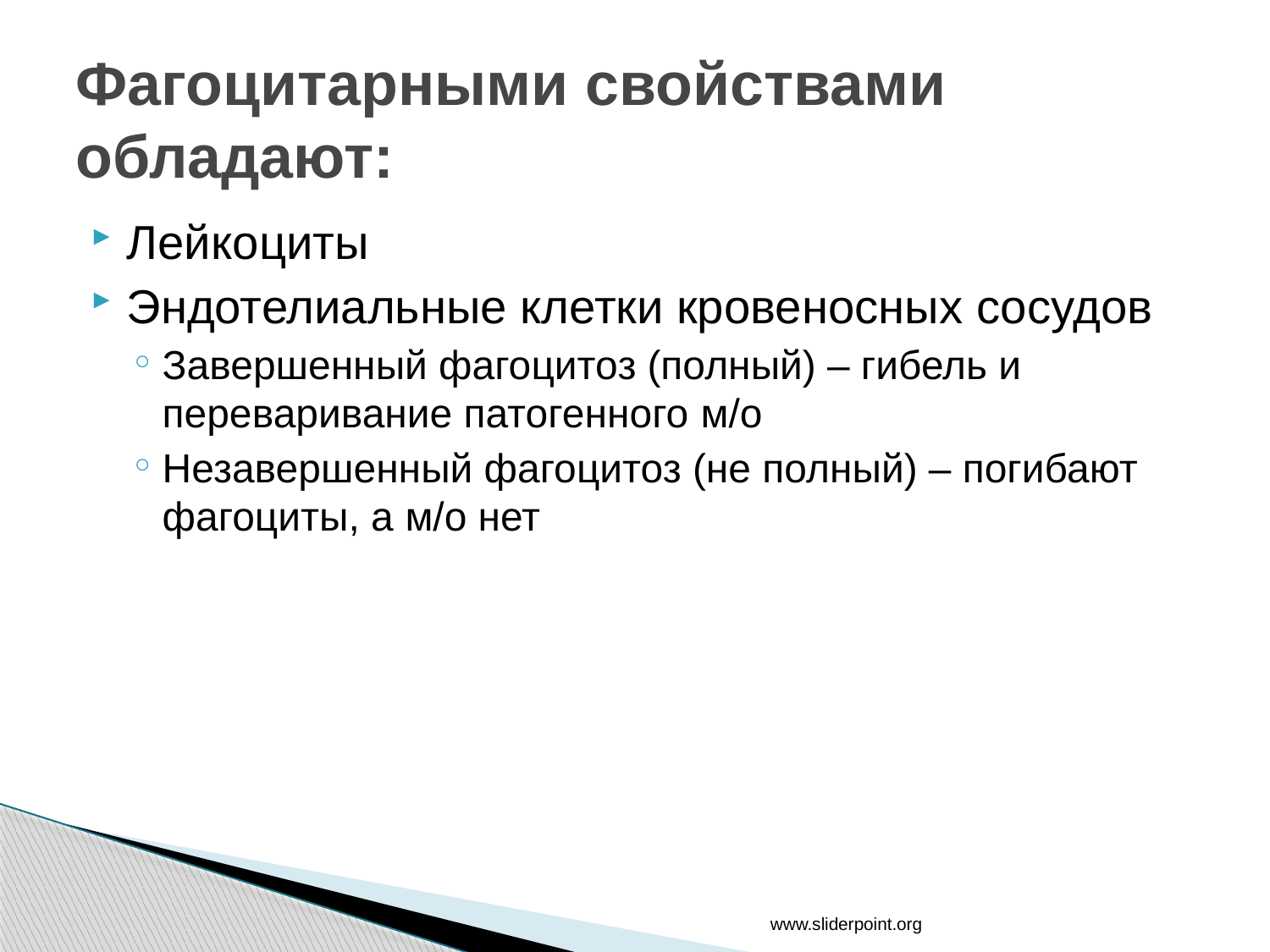

# Фагоцитарными свойствами обладают:
Лейкоциты
Эндотелиальные клетки кровеносных сосудов
Завершенный фагоцитоз (полный) – гибель и переваривание патогенного м/о
Незавершенный фагоцитоз (не полный) – погибают фагоциты, а м/о нет

www.sliderpoint.org